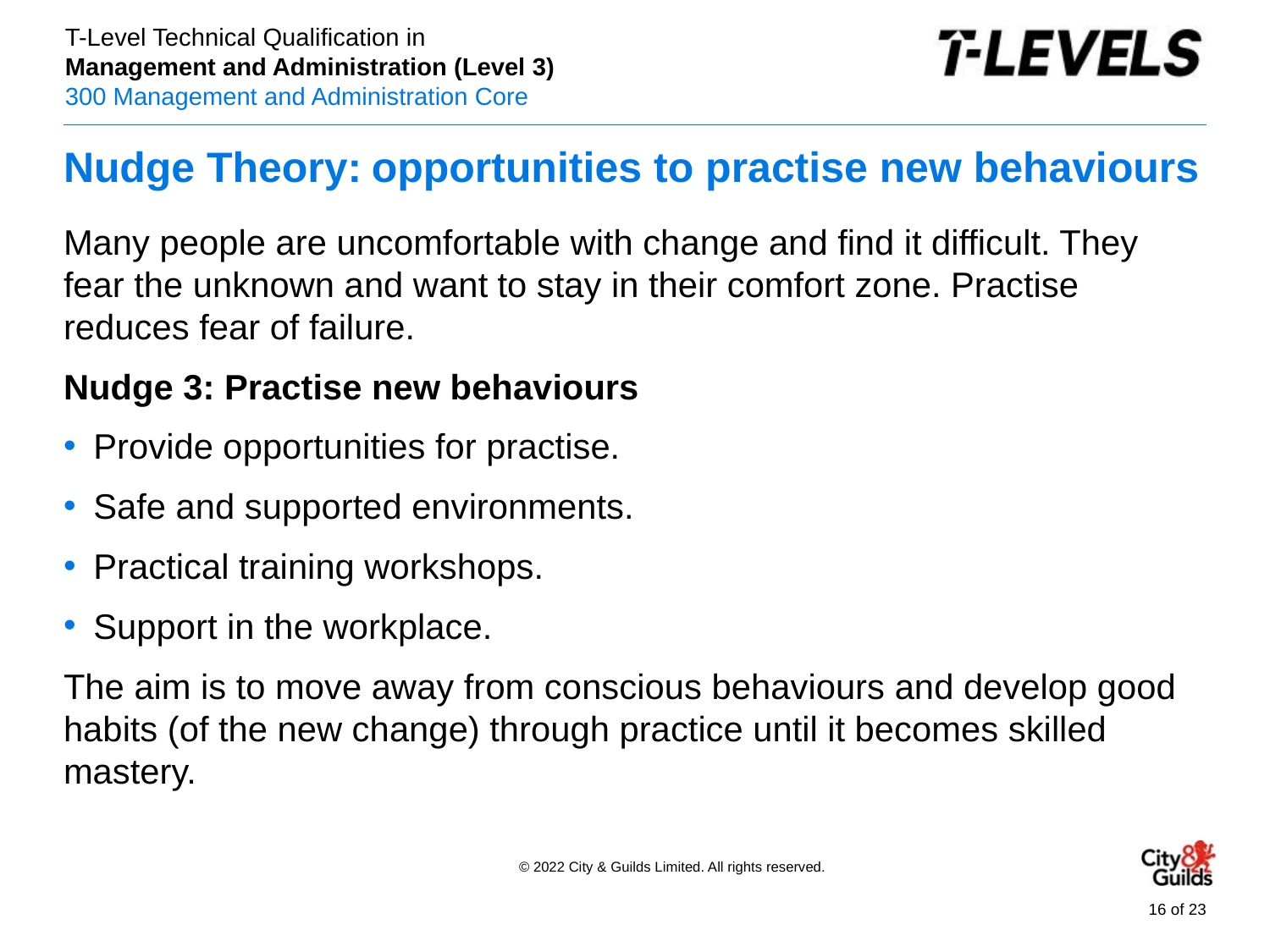

# Nudge Theory: opportunities to practise new behaviours
Many people are uncomfortable with change and find it difficult. They fear the unknown and want to stay in their comfort zone. Practise reduces fear of failure.
Nudge 3: Practise new behaviours
Provide opportunities for practise.
Safe and supported environments.
Practical training workshops.
Support in the workplace.
The aim is to move away from conscious behaviours and develop good habits (of the new change) through practice until it becomes skilled mastery.